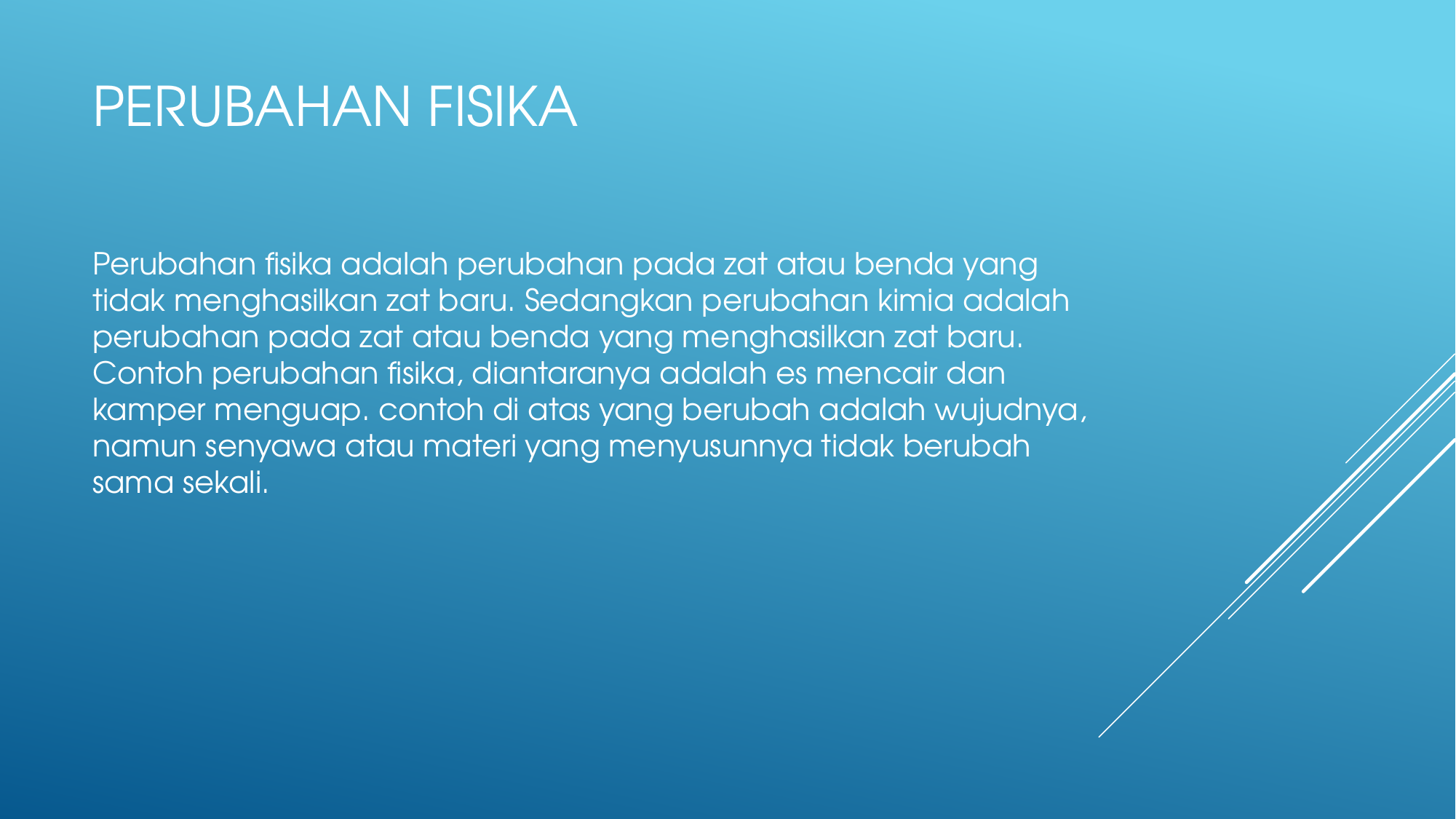

# Perubahan fisika
Perubahan fisika adalah perubahan pada zat atau benda yang tidak menghasilkan zat baru. Sedangkan perubahan kimia adalah perubahan pada zat atau benda yang menghasilkan zat baru. Contoh perubahan fisika, diantaranya adalah es mencair dan kamper menguap. contoh di atas yang berubah adalah wujudnya, namun senyawa atau materi yang menyusunnya tidak berubah sama sekali.